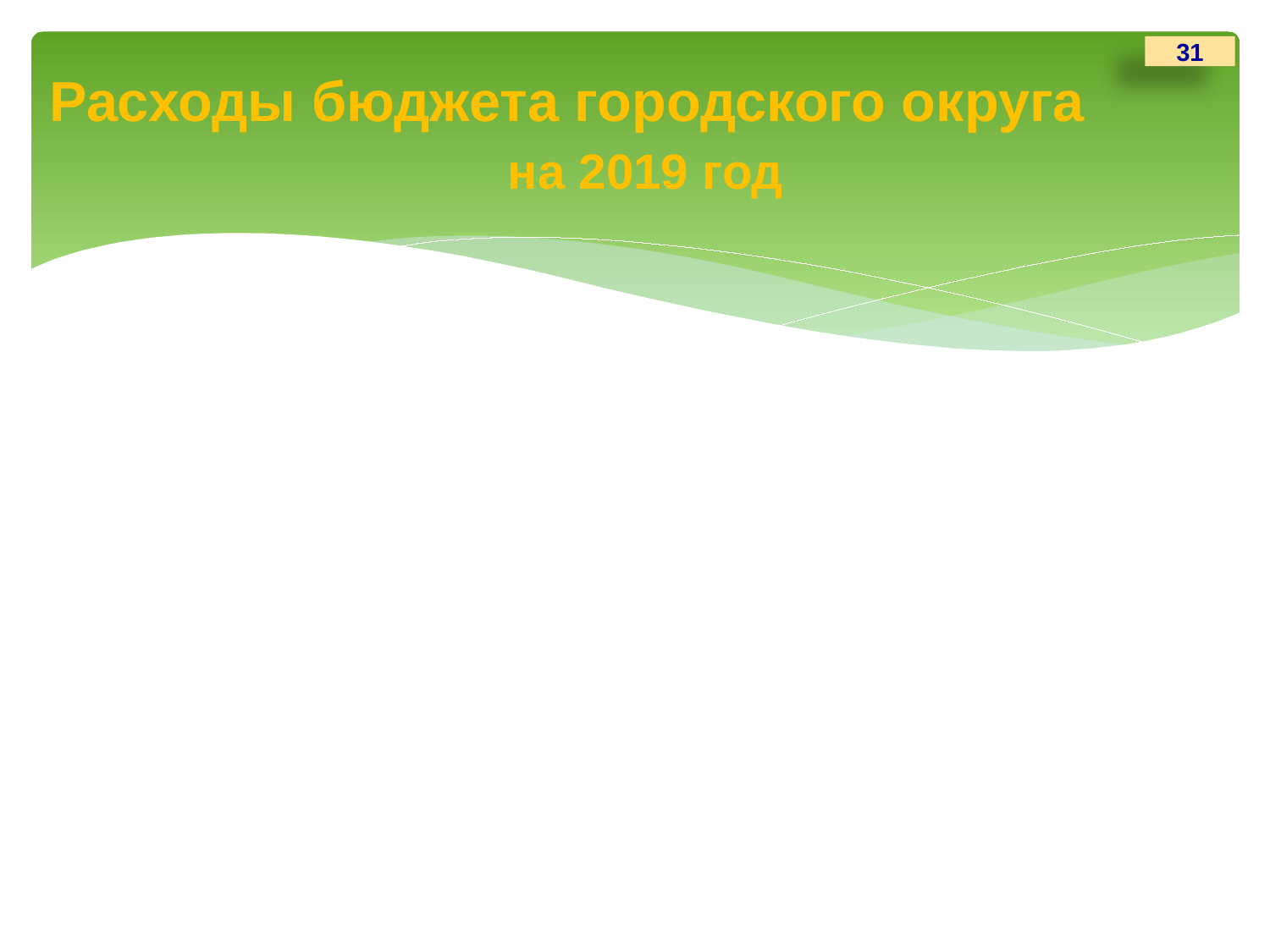

31
# Расходы бюджета городского округа           на 2019 год

[unsupported chart]

[unsupported chart]

[unsupported chart]

[unsupported chart]

[unsupported chart]